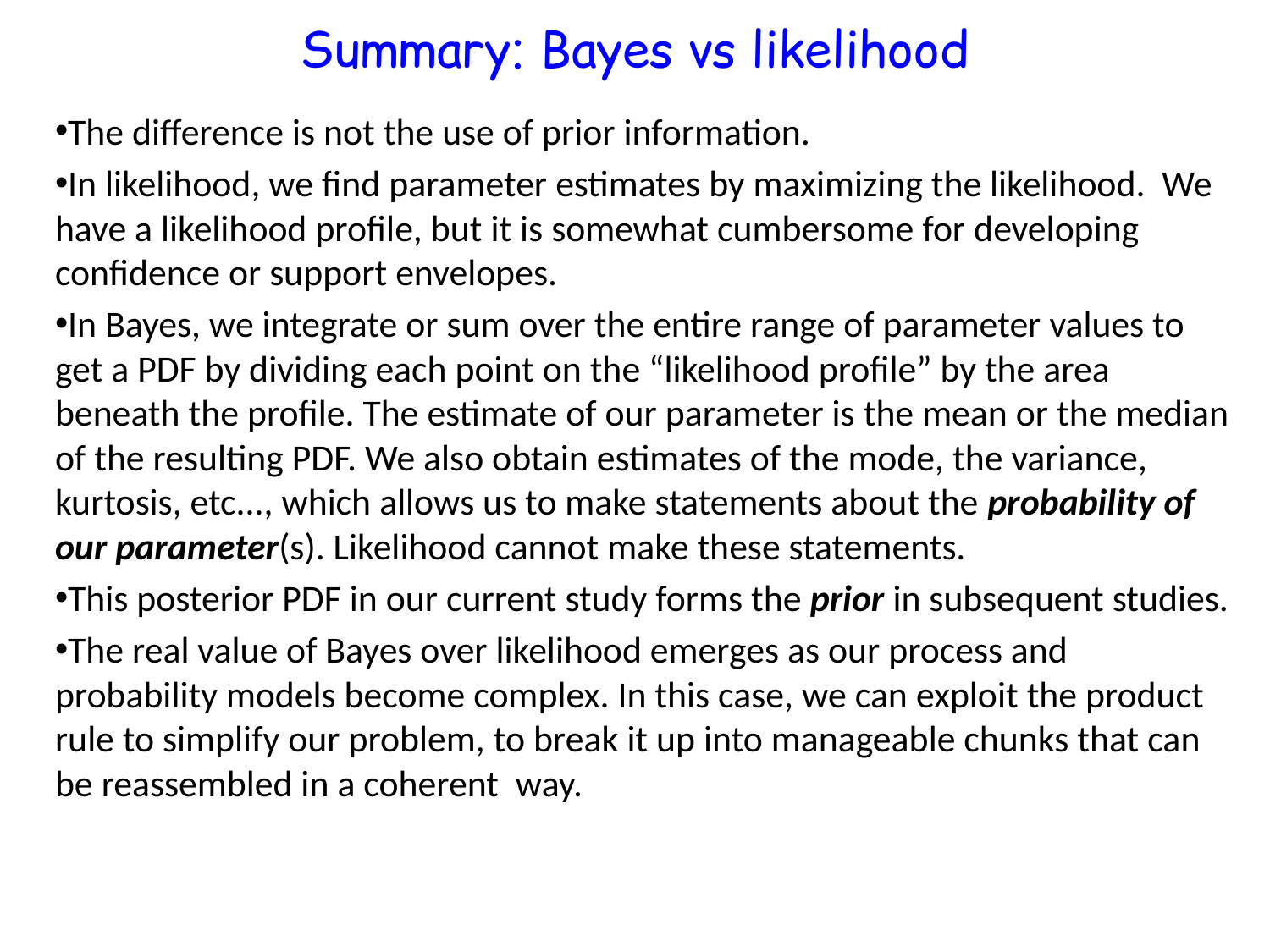

# Summary: Bayes vs likelihood
The difference is not the use of prior information.
In likelihood, we find parameter estimates by maximizing the likelihood.  We have a likelihood profile, but it is somewhat cumbersome for developing confidence or support envelopes.
In Bayes, we integrate or sum over the entire range of parameter values to get a PDF by dividing each point on the “likelihood profile” by the area beneath the profile. The estimate of our parameter is the mean or the median of the resulting PDF. We also obtain estimates of the mode, the variance, kurtosis, etc..., which allows us to make statements about the probability of our parameter(s). Likelihood cannot make these statements.
This posterior PDF in our current study forms the prior in subsequent studies.
The real value of Bayes over likelihood emerges as our process and probability models become complex. In this case, we can exploit the product rule to simplify our problem, to break it up into manageable chunks that can be reassembled in a coherent  way.